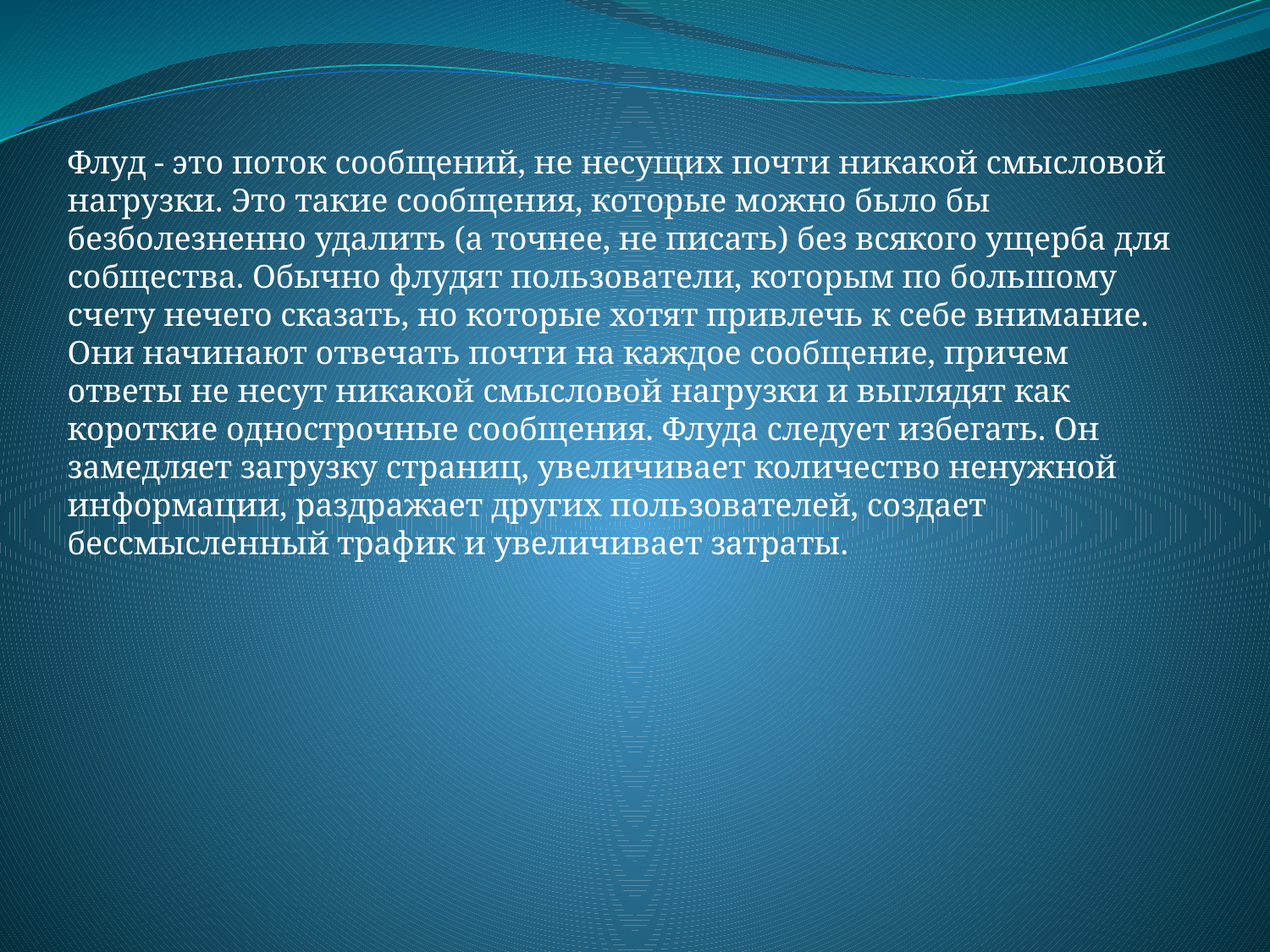

Флуд - это поток сообщений, не несущих почти никакой смысловой нагрузки. Это такие сообщения, которые можно было бы безболезненно удалить (а точнее, не писать) без всякого ущерба для собщества. Обычно флудят пользователи, которым по большому счету нечего сказать, но которые хотят привлечь к себе внимание. Они начинают отвечать почти на каждое сообщение, причем ответы не несут никакой смысловой нагрузки и выглядят как короткие однострочные сообщения. Флуда следует избегать. Он замедляет загрузку страниц, увеличивает количество ненужной информации, раздражает других пользователей, создает бессмысленный трафик и увеличивает затраты.